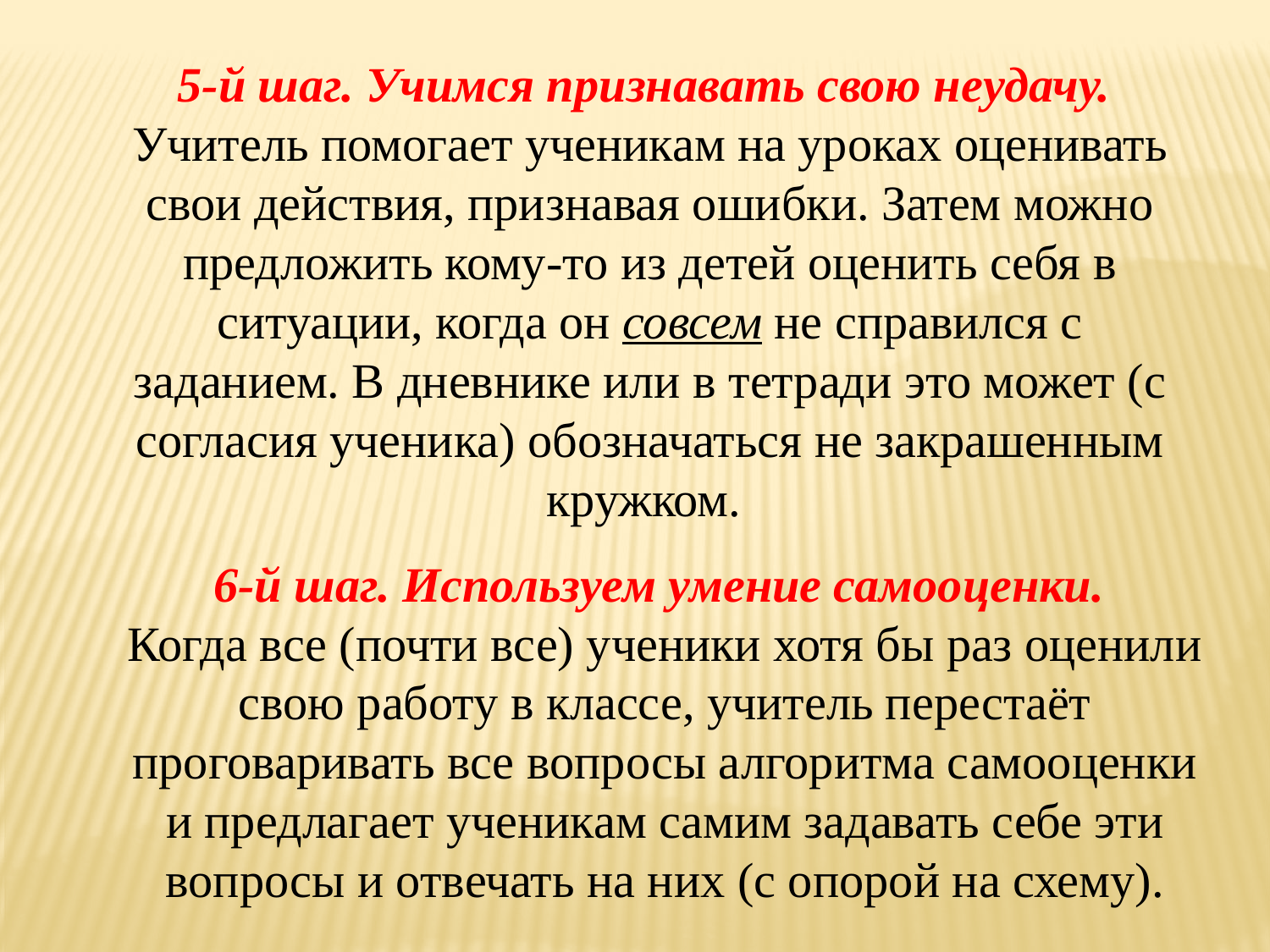

5-й шаг. Учимся признавать свою неудачу.
Учитель помогает ученикам на уроках оценивать свои действия, признавая ошибки. Затем можно предложить кому-то из детей оценить себя в ситуации, когда он совсем не справился с заданием. В дневнике или в тетради это может (с согласия ученика) обозначаться не закрашенным кружком.
6-й шаг. Используем умение самооценки.
Когда все (почти все) ученики хотя бы раз оценили свою работу в классе, учитель перестаёт проговаривать все вопросы алгоритма самооценки и предлагает ученикам самим задавать себе эти вопросы и отвечать на них (с опорой на схему).